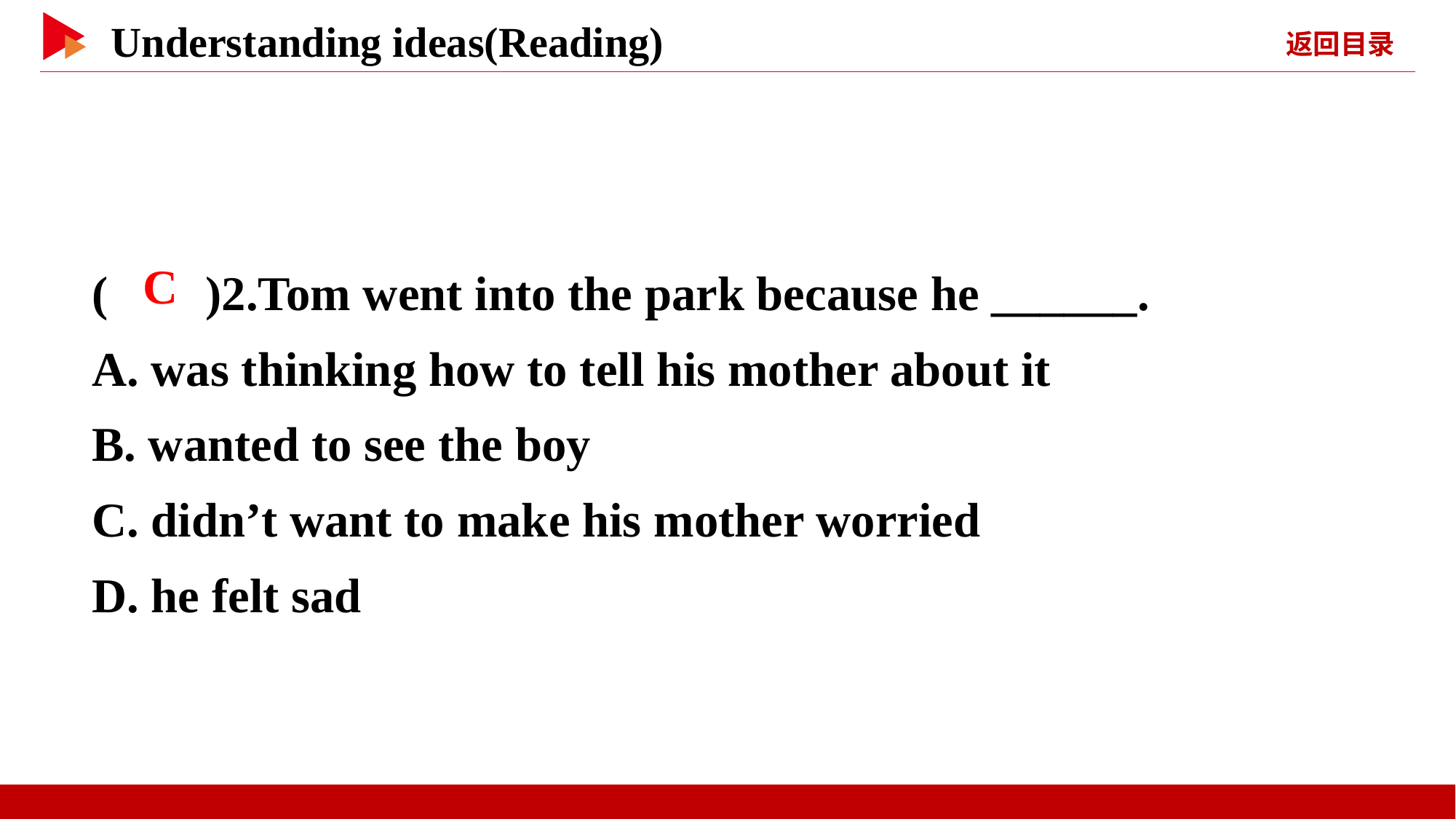

(        )2.Tom went into the park because he ______.
A. was thinking how to tell his mother about it
B. wanted to see the boy
C. didn’t want to make his mother worried
D. he felt sad
   C